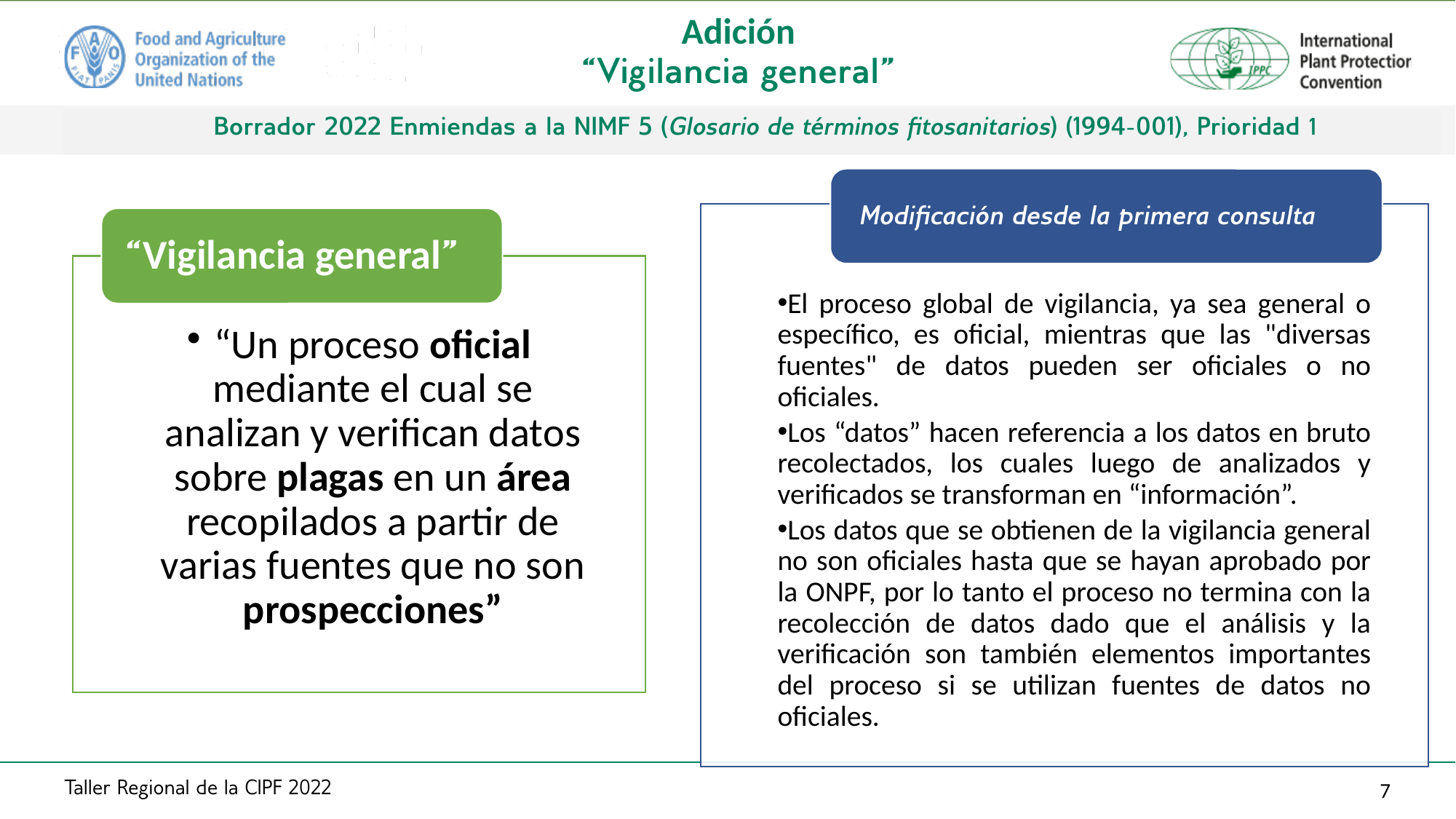

# Adición “Vigilancia general”
Borrador 2022 Enmiendas a la NIMF 5 (Glosario de términos fitosanitarios) (1994-001), Prioridad 1
El proceso global de vigilancia, ya sea general o específico, es oficial, mientras que las "diversas fuentes" de datos pueden ser oficiales o no oficiales.
Los “datos” hacen referencia a los datos en bruto recolectados, los cuales luego de analizados y verificados se transforman en “información”.
Los datos que se obtienen de la vigilancia general no son oficiales hasta que se hayan aprobado por la ONPF, por lo tanto el proceso no termina con la recolección de datos dado que el análisis y la verificación son también elementos importantes del proceso si se utilizan fuentes de datos no oficiales.
Modificación desde la primera consulta
“Un proceso oficial mediante el cual se analizan y verifican datos sobre plagas en un área recopilados a partir de varias fuentes que no son prospecciones”
“Vigilancia general”
Taller Regional de la CIPF 2022